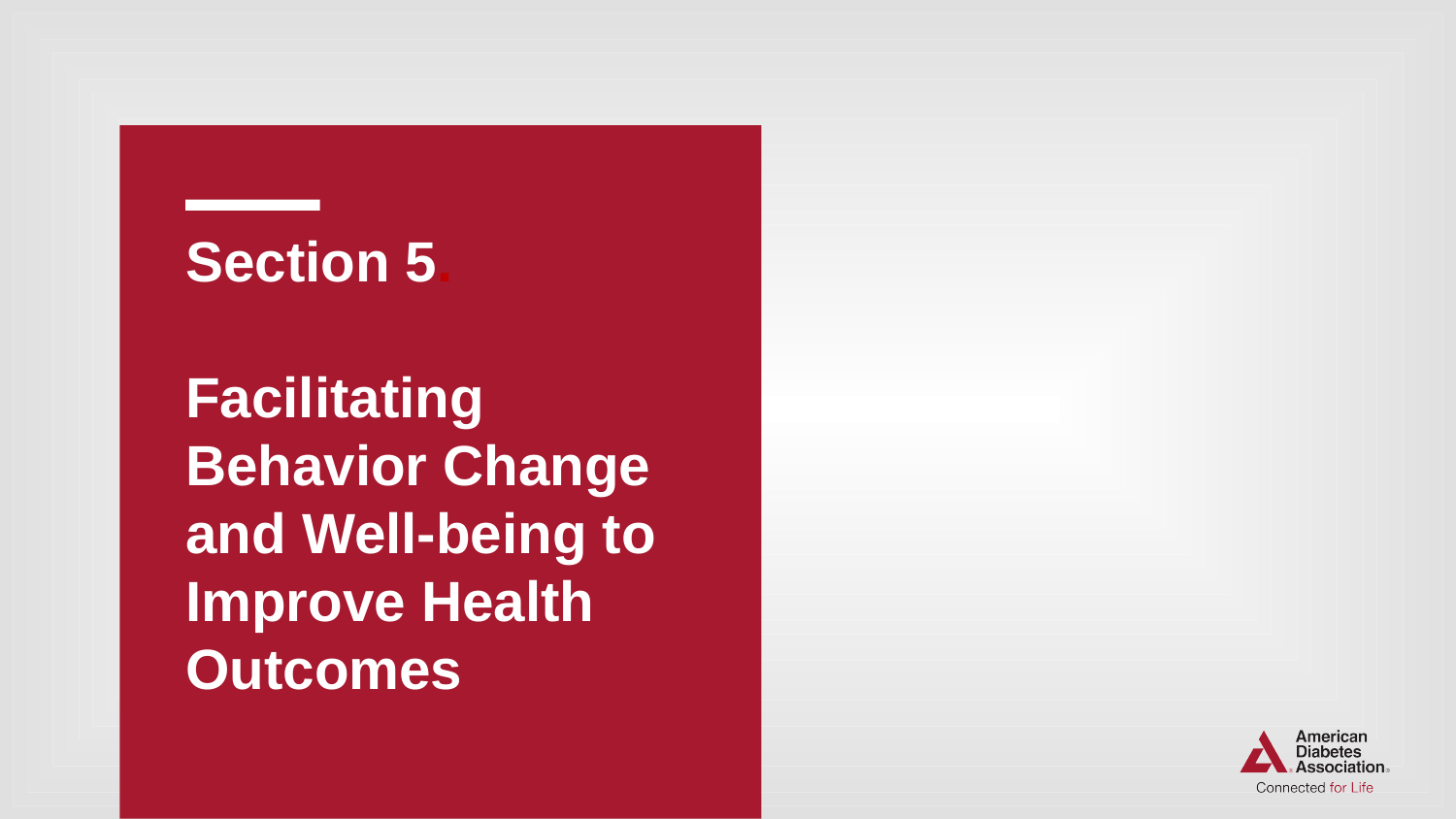

# Section 5. Facilitating Behavior Change and Well-being to Improve Health Outcomes